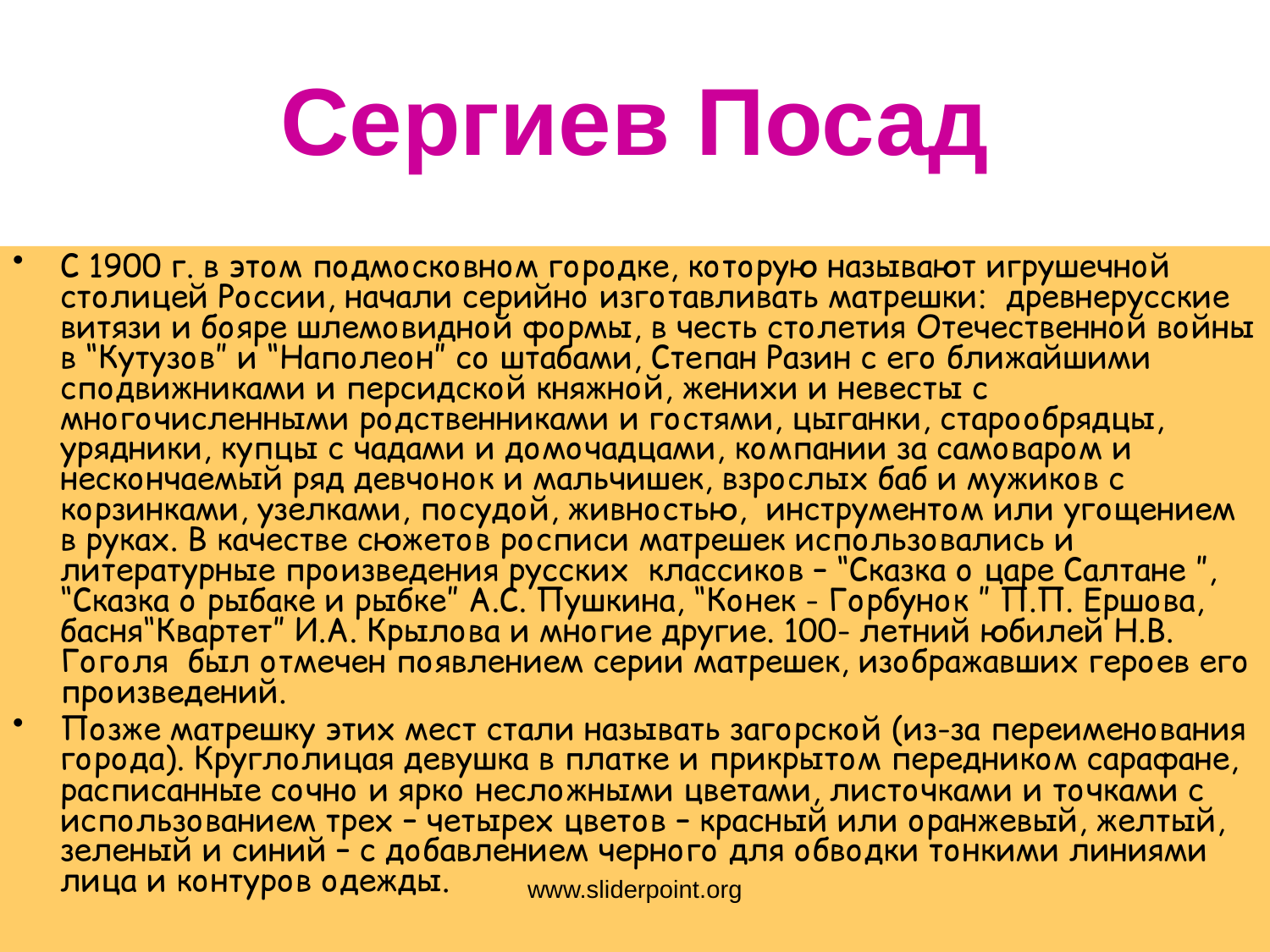

# Сергиев Посад
С 1900 г. в этом подмосковном городке, которую называют игрушечной столицей России, начали серийно изготавливать матрешки:  древнерусские витязи и бояре шлемовидной формы, в честь столетия Отечественной войны в “Кутузов” и “Наполеон” со штабами, Степан Разин с его ближайшими сподвижниками и персидской княжной, женихи и невесты с многочисленными родственниками и гостями, цыганки, старообрядцы, урядники, купцы с чадами и домочадцами, компании за самоваром и нескончаемый ряд девчонок и мальчишек, взрослых баб и мужиков с корзинками, узелками, посудой, живностью,  инструментом или угощением в руках. В качестве сюжетов росписи матрешек использовались и литературные произведения русских  классиков – “Сказка о царе Салтане ”, “Сказка о рыбаке и рыбке” А.С. Пушкина, “Конек - Горбунок ” П.П. Ершова, басня“Квартет” И.А. Крылова и многие другие. 100- летний юбилей Н.В. Гоголя  был отмечен появлением серии матрешек, изображавших героев его произведений.
Позже матрешку этих мест стали называть загорской (из-за переименования города). Круглолицая девушка в платке и прикрытом передником сарафане, расписанные сочно и ярко несложными цветами, листочками и точками с использованием трех – четырех цветов – красный или оранжевый, желтый, зеленый и синий – с добавлением черного для обводки тонкими линиями лица и контуров одежды.
www.sliderpoint.org